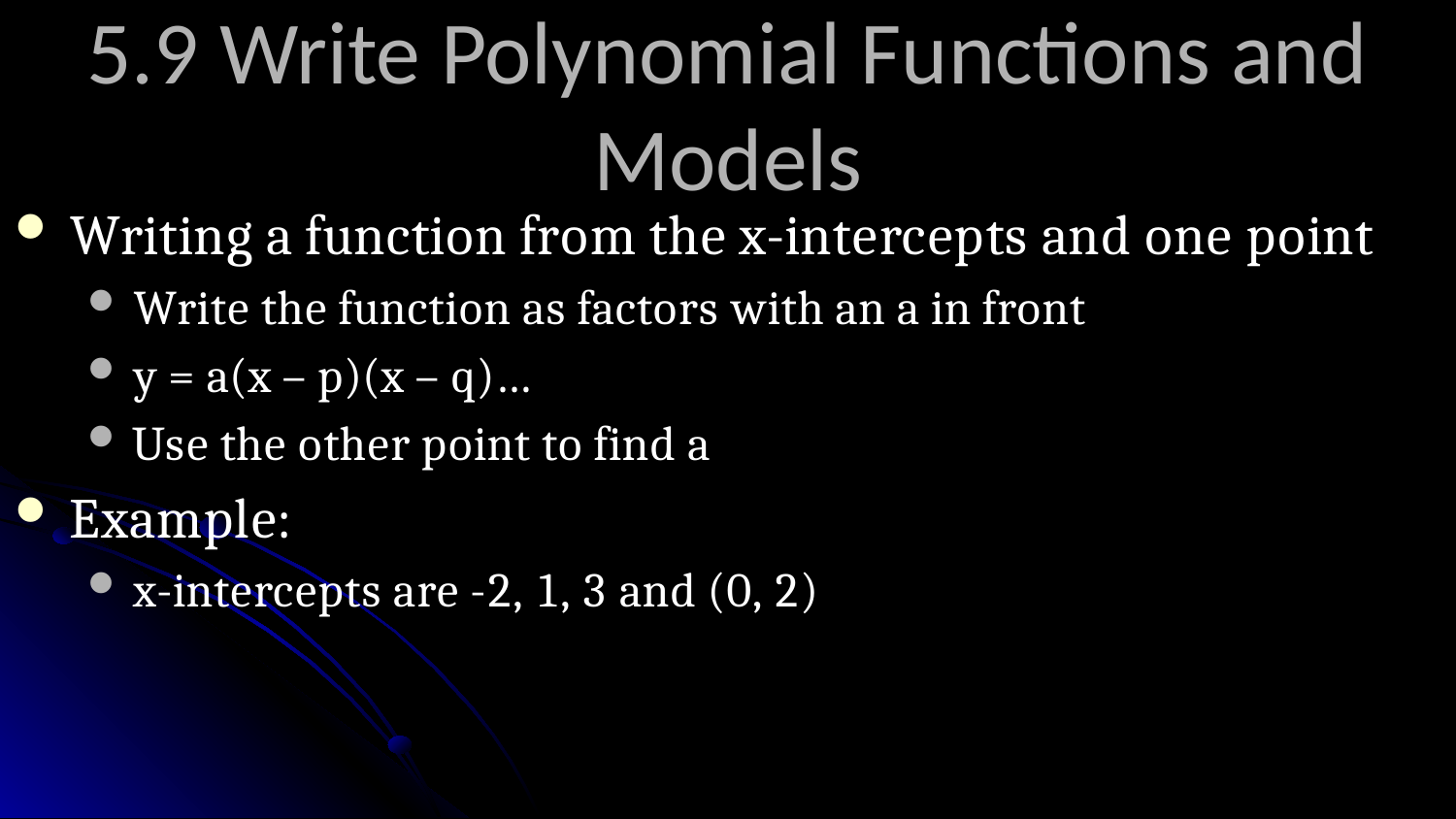

# 5.9 Write Polynomial Functions and Models
Writing a function from the x-intercepts and one point
Write the function as factors with an a in front
y = a(x – p)(x – q)…
Use the other point to find a
Example:
x-intercepts are -2, 1, 3 and (0, 2)